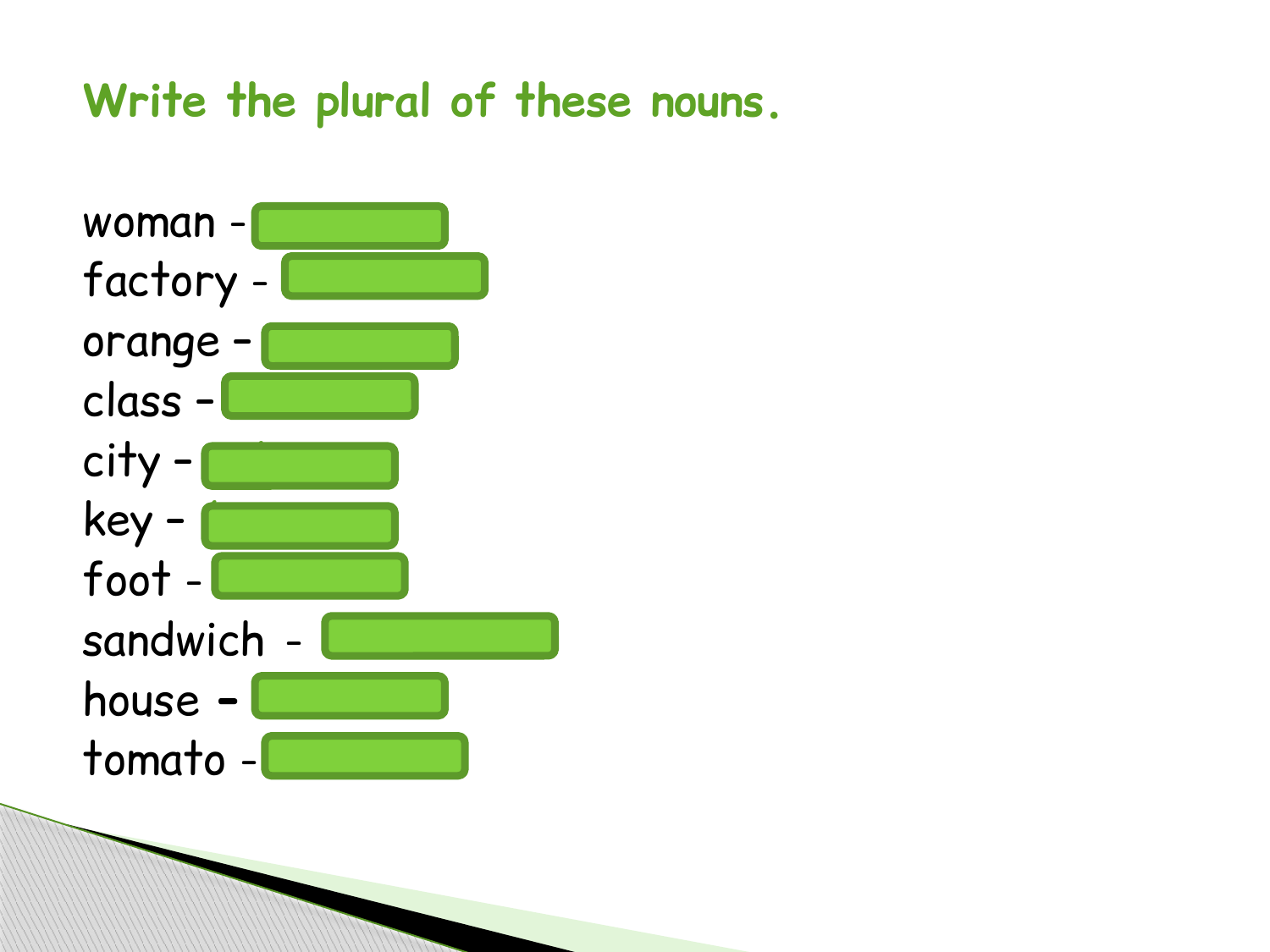

Write the plural of these nouns.

woman - women
factory - factories
orange – oranges
class – classes
city – cities
key – keys
foot - feet
sandwich - sandwiches
house – houses
tomato - tomatoes